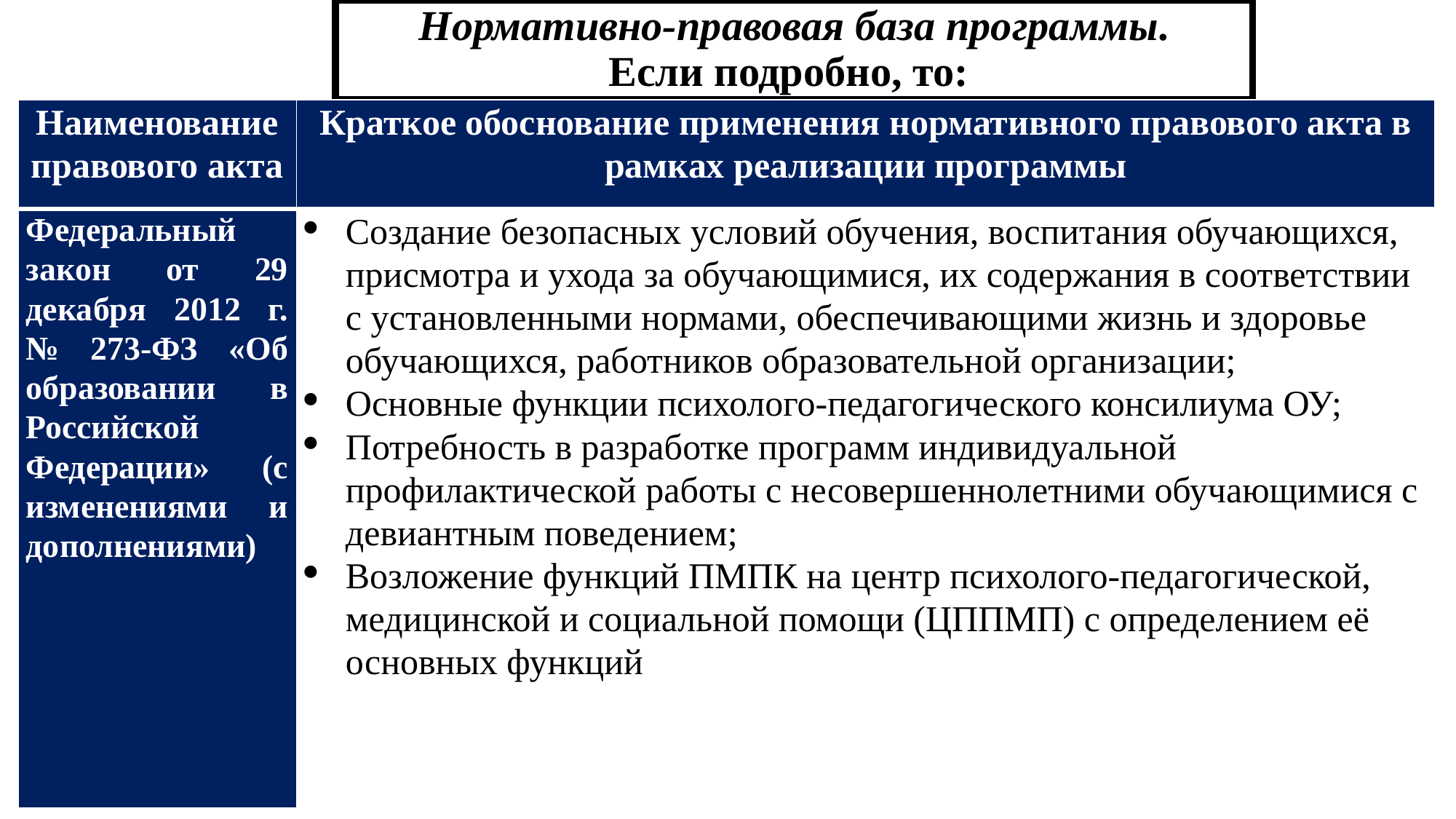

# Нормативно-правовая база программы. Если подробно, то:
| Наименование правового акта | Краткое обоснование применения нормативного правового акта в рамках реализации программы |
| --- | --- |
| Федеральный закон от 29 декабря 2012 г. № 273-ФЗ «Об образовании в Российской Федерации» (с изменениями и дополнениями) | Создание безопасных условий обучения, воспитания обучающихся, присмотра и ухода за обучающимися, их содержания в соответствии с установленными нормами, обеспечивающими жизнь и здоровье обучающихся, работников образовательной организации; Основные функции психолого-педагогического консилиума ОУ; Потребность в разработке программ индивидуальной профилактической работы с несовершеннолетними обучающимися с девиантным поведением; Возложение функций ПМПК на центр психолого-педагогической, медицинской и социальной помощи (ЦППМП) с определением её основных функций |